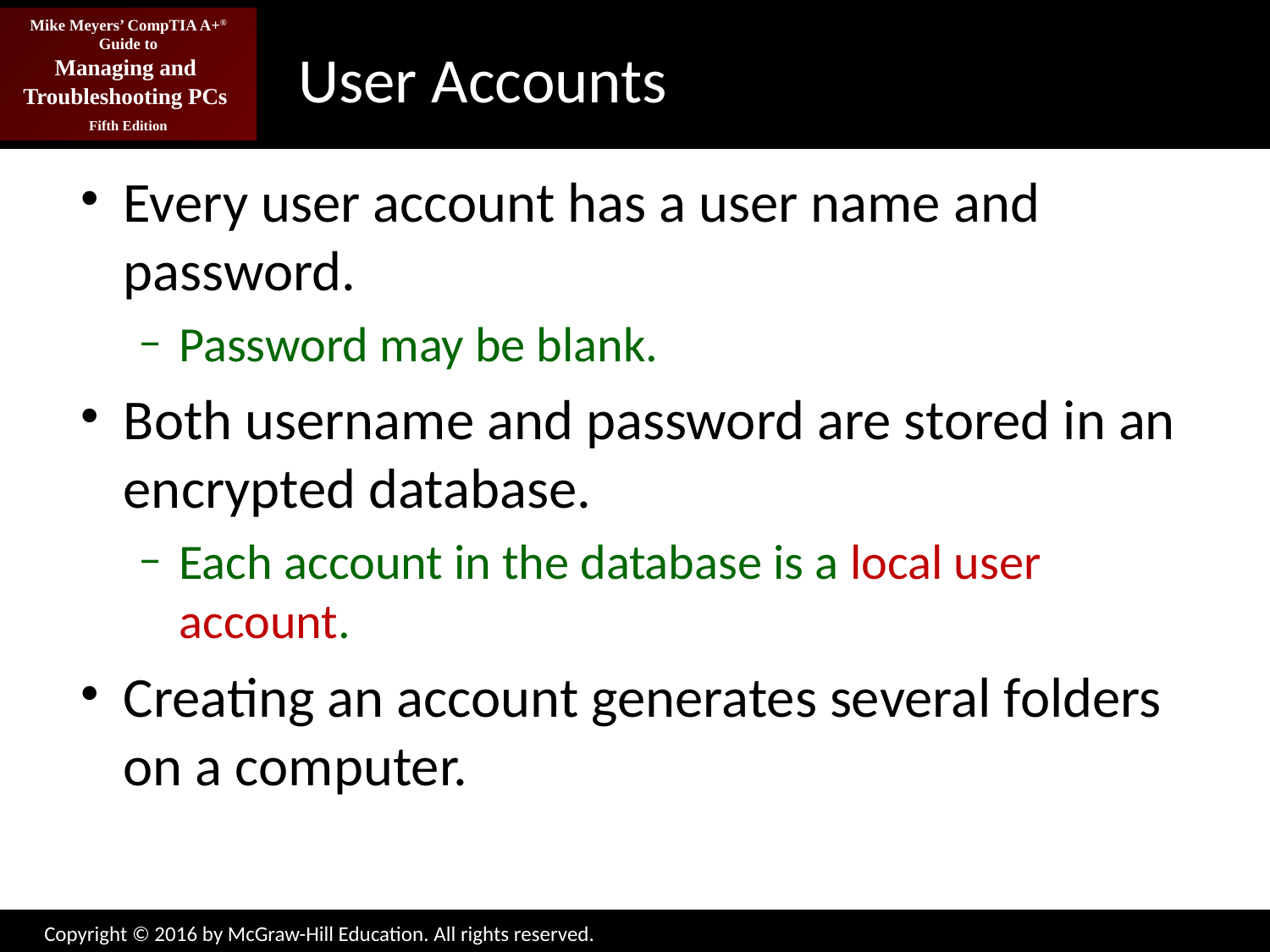

# User Accounts
Every user account has a user name and password.
Password may be blank.
Both username and password are stored in an encrypted database.
Each account in the database is a local user account.
Creating an account generates several folders on a computer.